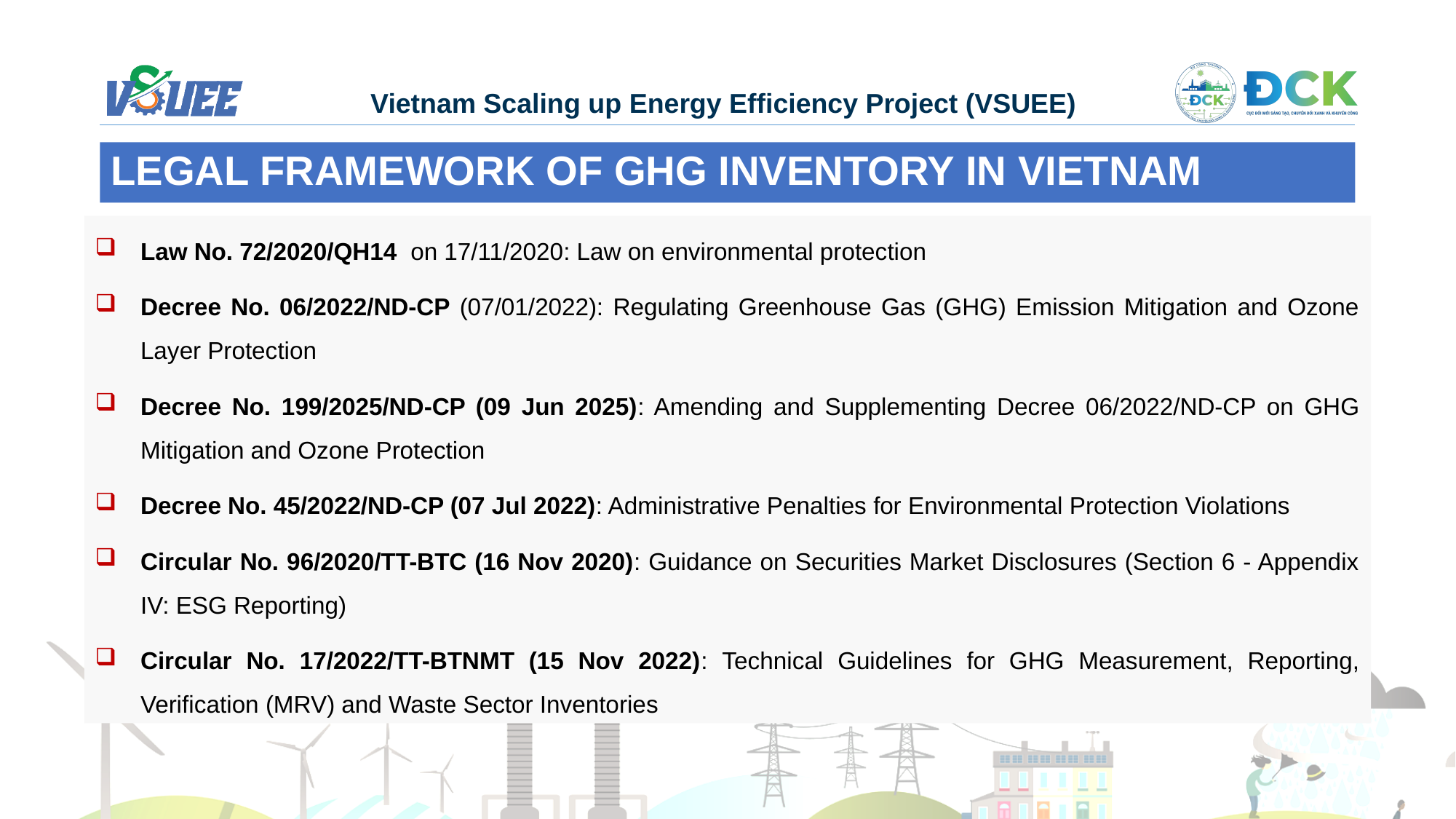

LEGAL FRAMEWORK OF GHG INVENTORY IN VIETNAM
Law No. 72/2020/QH14  on 17/11/2020: Law on environmental protection
Decree No. 06/2022/ND-CP (07/01/2022): Regulating Greenhouse Gas (GHG) Emission Mitigation and Ozone Layer Protection
Decree No. 199/2025/ND-CP (09 Jun 2025): Amending and Supplementing Decree 06/2022/ND-CP on GHG Mitigation and Ozone Protection
Decree No. 45/2022/ND-CP (07 Jul 2022): Administrative Penalties for Environmental Protection Violations
Circular No. 96/2020/TT-BTC (16 Nov 2020): Guidance on Securities Market Disclosures (Section 6 - Appendix IV: ESG Reporting)
Circular No. 17/2022/TT-BTNMT (15 Nov 2022): Technical Guidelines for GHG Measurement, Reporting, Verification (MRV) and Waste Sector Inventories